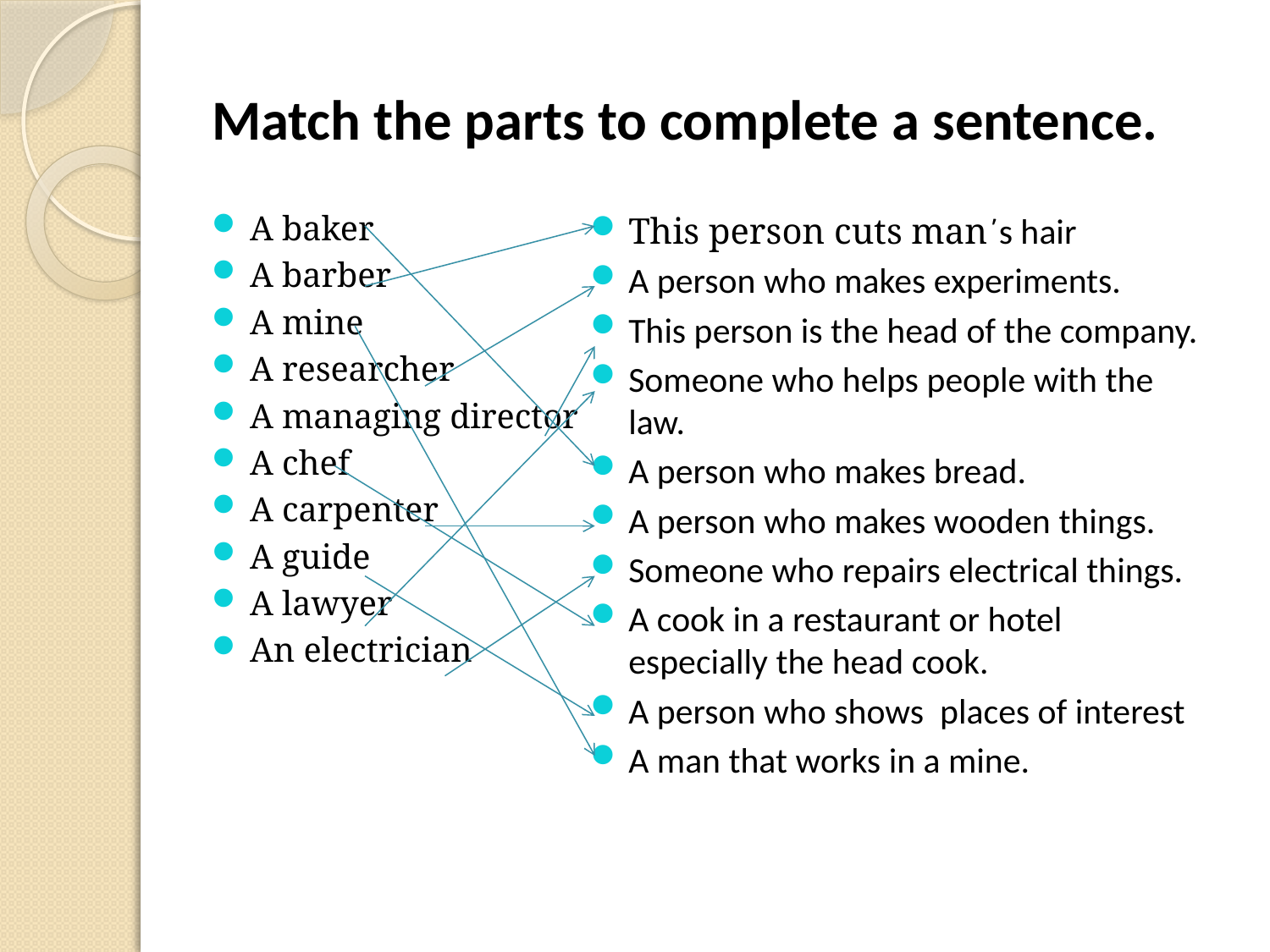

# Match the parts to complete a sentence.
A baker
A barber
A mine
A researcher
A managing director
A chef
A carpenter
A guide
A lawyer
An electrician

This person cuts man΄s hair
A person who makes experiments.
This person is the head of the company.
Someone who helps people with the law.
A person who makes bread.
A person who makes wooden things.
Someone who repairs electrical things.
A cook in a restaurant or hotel especially the head cook.
A person who shows  places of interest
A man that works in a mine.